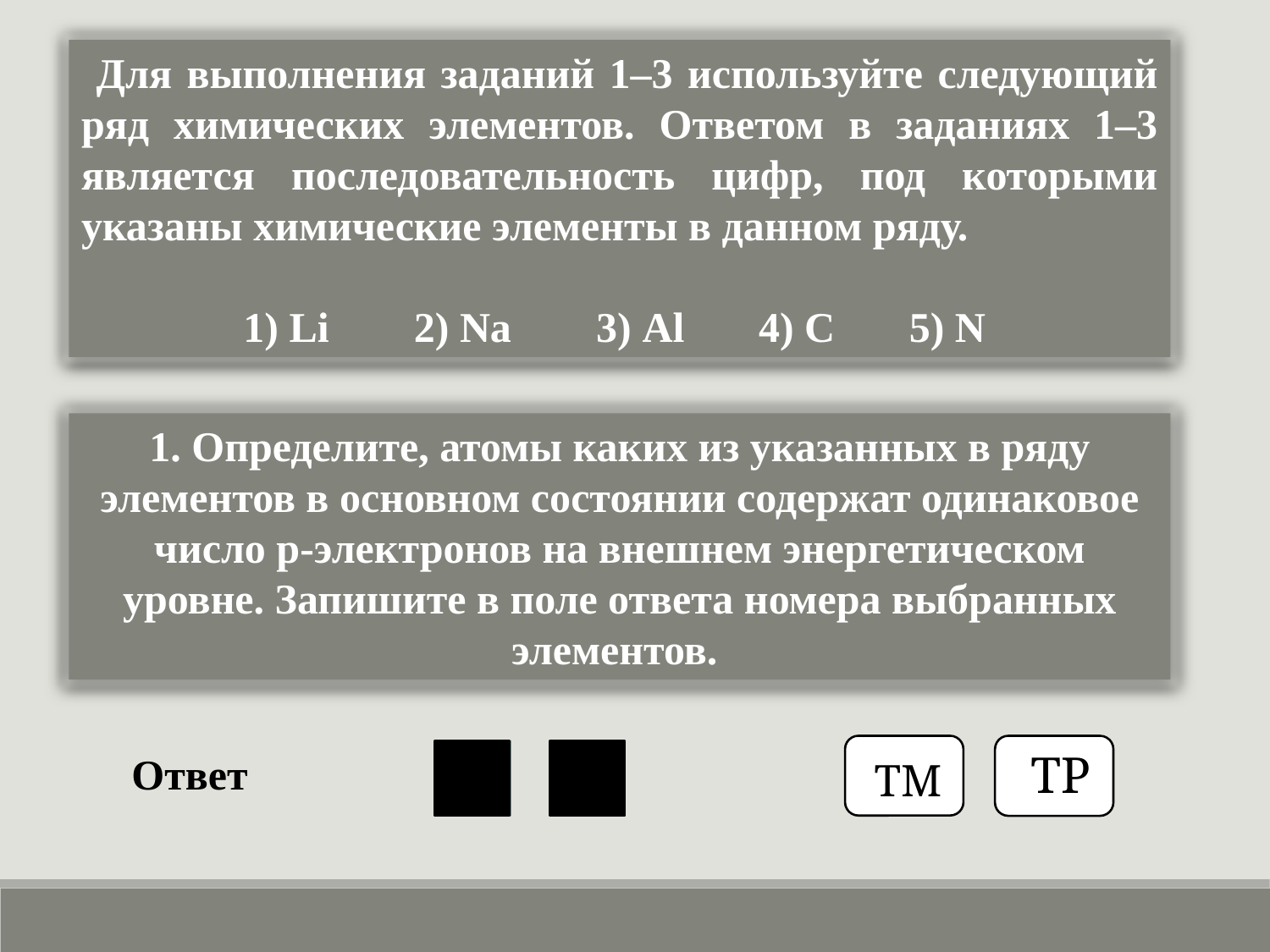

Для выполнения заданий 1–3 используйте следующий ряд химических элементов. Ответом в заданиях 1–3 является последовательность цифр, под которыми указаны химические элементы в данном ряду.

1) Li        2) Na        3) Al       4) C       5) N
1. Определите, атомы каких из указанных в ряду элементов в основном состоянии содержат одинаковое число p-электронов на внешнем энергетическом уровне. Запишите в поле ответа номера выбранных элементов.
ТМ
ТР

1
2

   Ответ